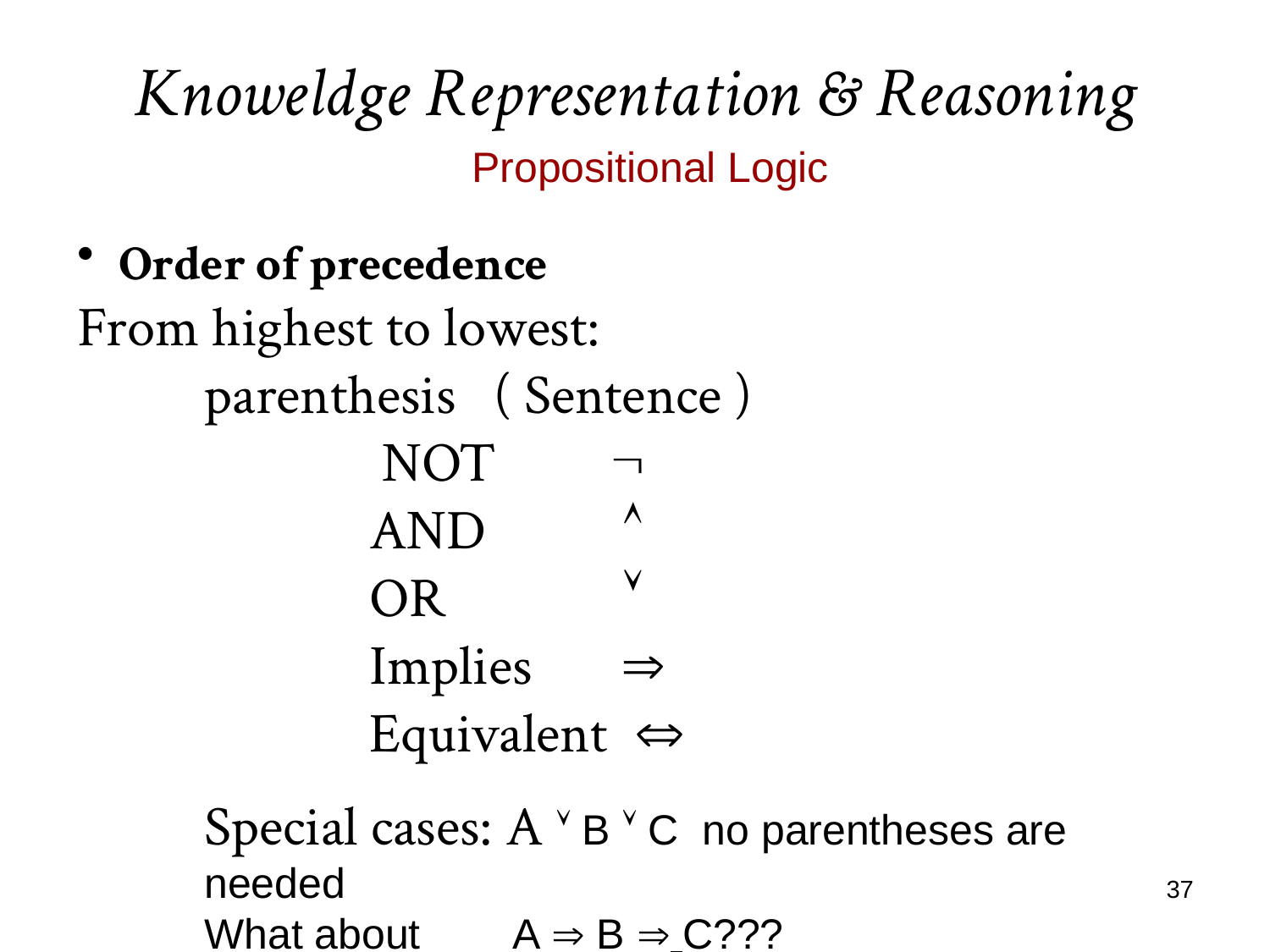

# Knoweldge Representation & Reasoning
 Propositional Logic

 Order of precedence
From highest to lowest:
parenthesis   ( Sentence )
         NOT	       ¬
        AND	        ∧
        OR	        ∨
        Implies       ⇒
        Equivalent  ⇔

Special cases: A ∨ B ∨ C  no parentheses are needed
What about        A ⇒ B ⇒ C???

37